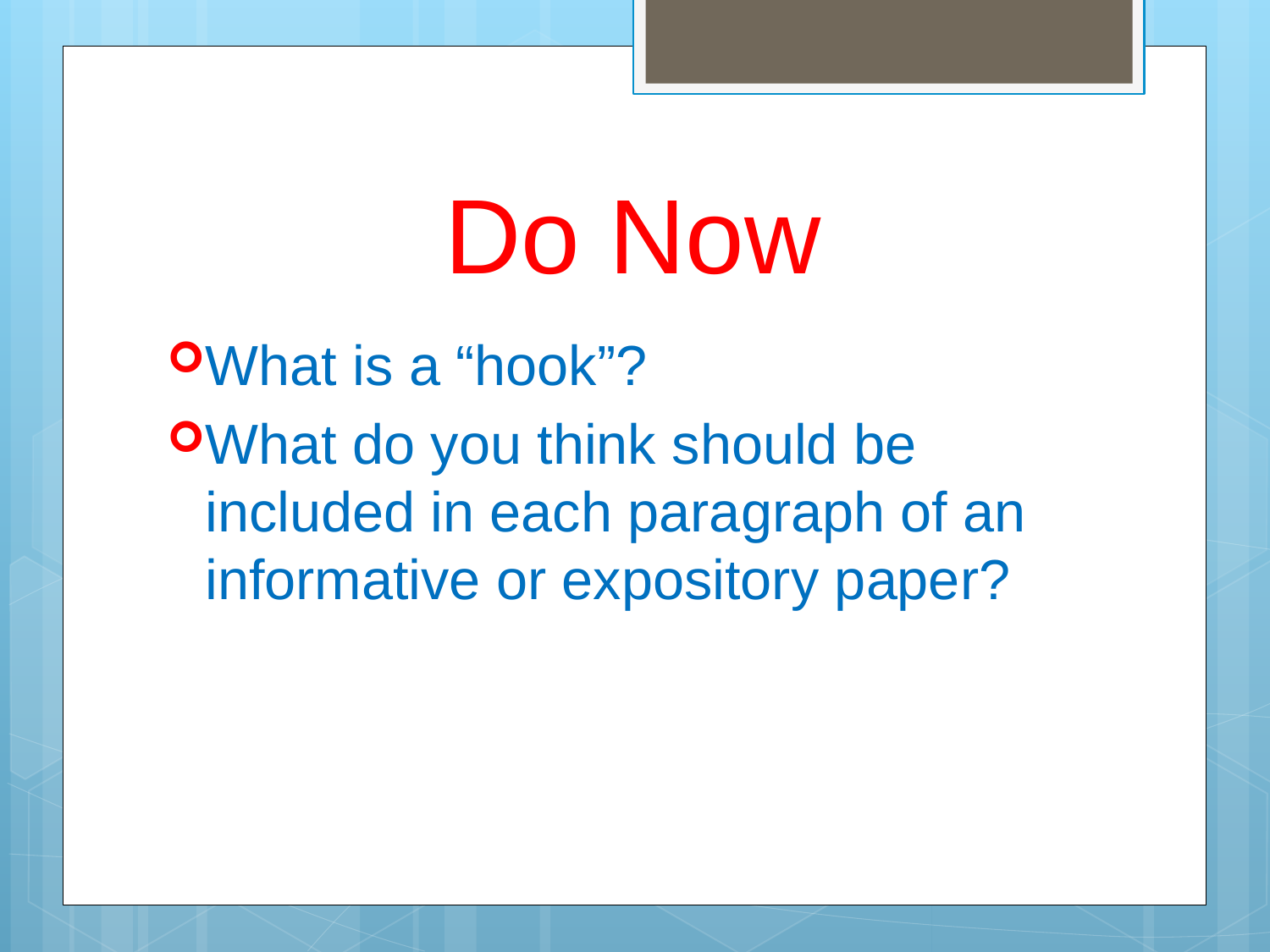

# Do Now
What is a “hook”?
What do you think should be included in each paragraph of an informative or expository paper?